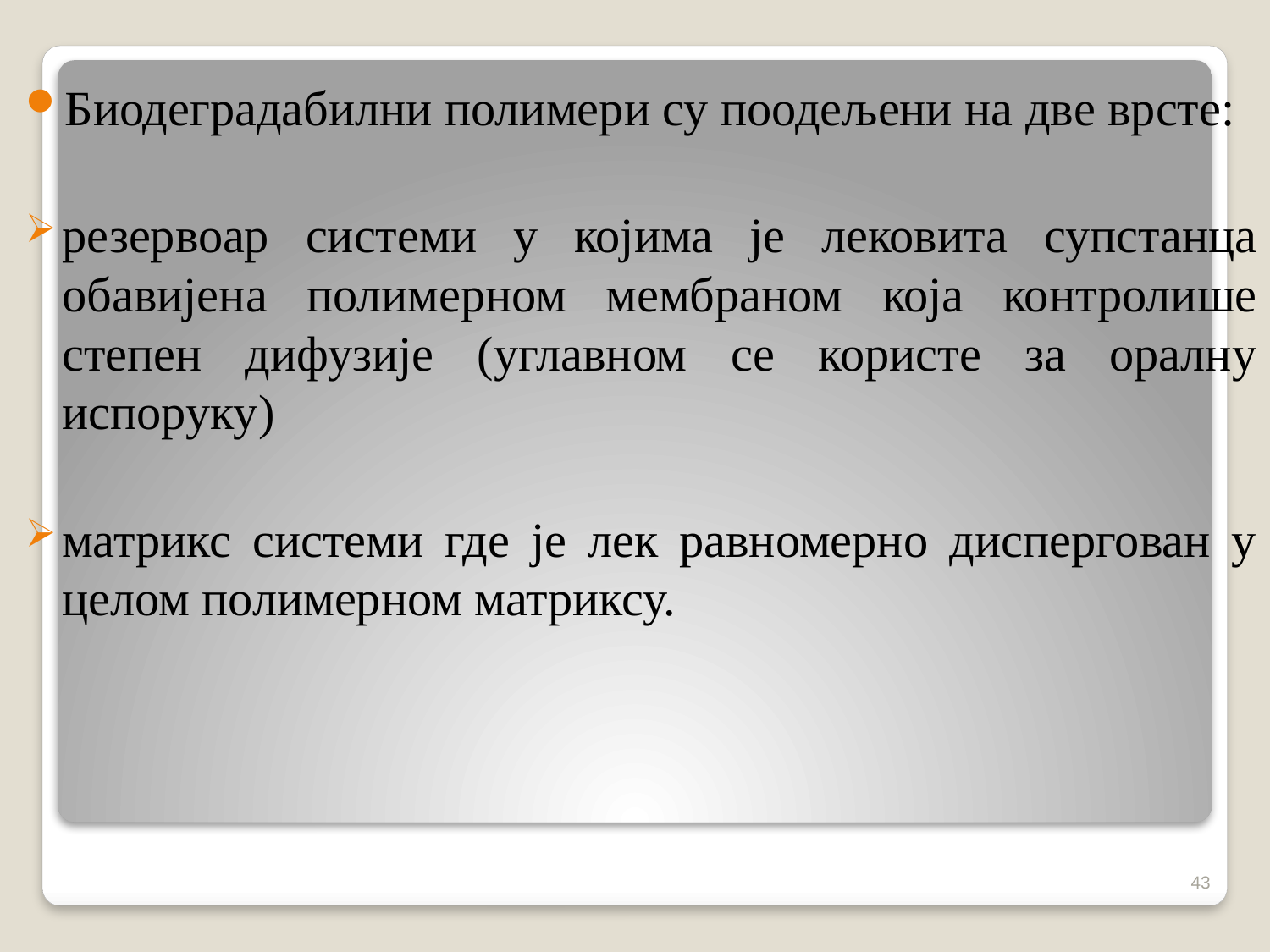

Биодеградабилни полимери су поодељени на две врсте:

резервоар системи у којима је лековита супстанца обавијена полимерном мембраном која контролише степен дифузије (углавном се користе за оралну испоруку)

матрикс системи где је лек равномерно диспергован у целом полимерном матриксу.
43